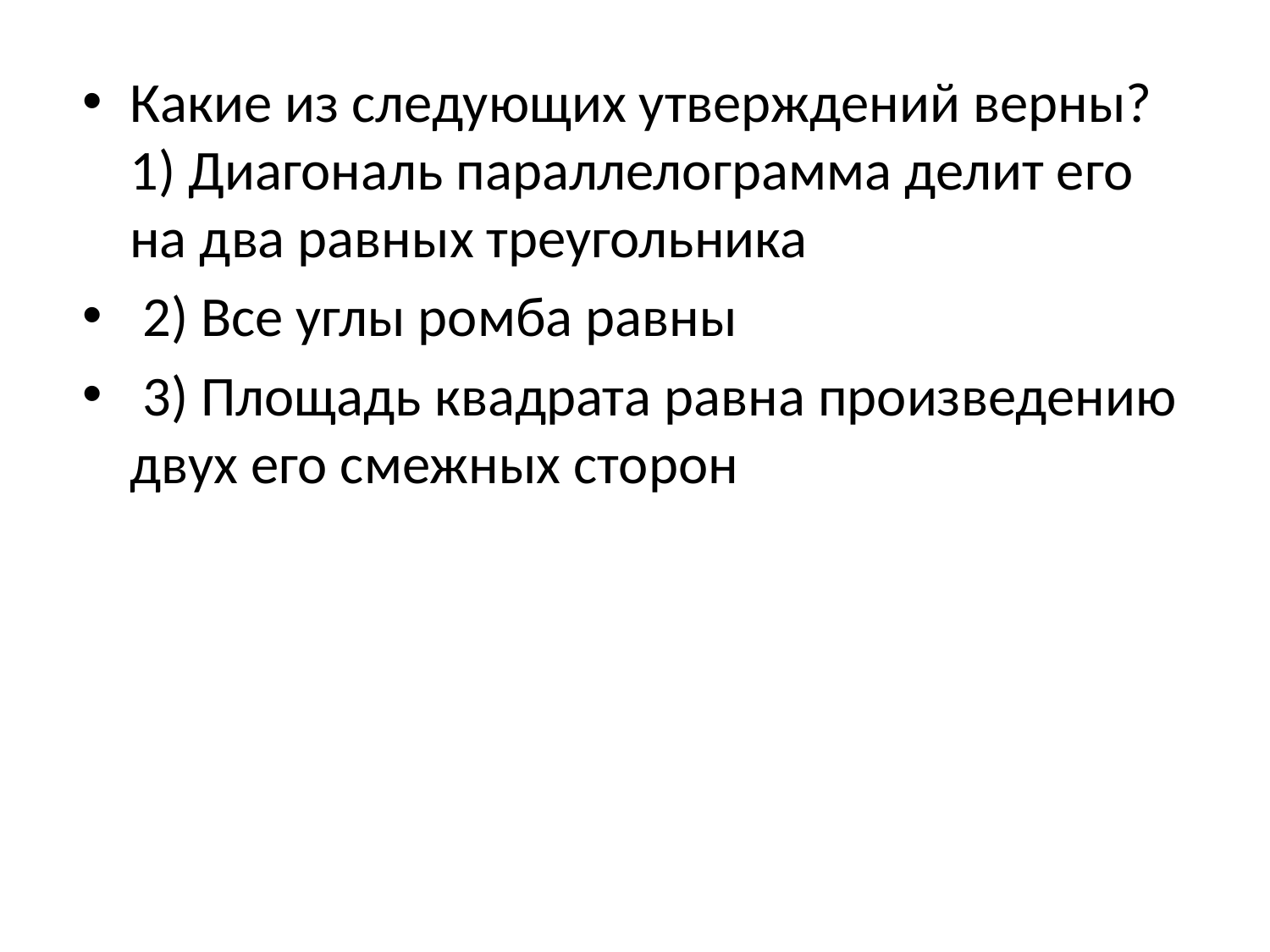

Какие из следующих утверждений верны? 1) Диагональ параллелограмма делит его на два равных треугольника
 2) Все углы ромба равны
 3) Площадь квадрата равна произведению двух его смежных сторон